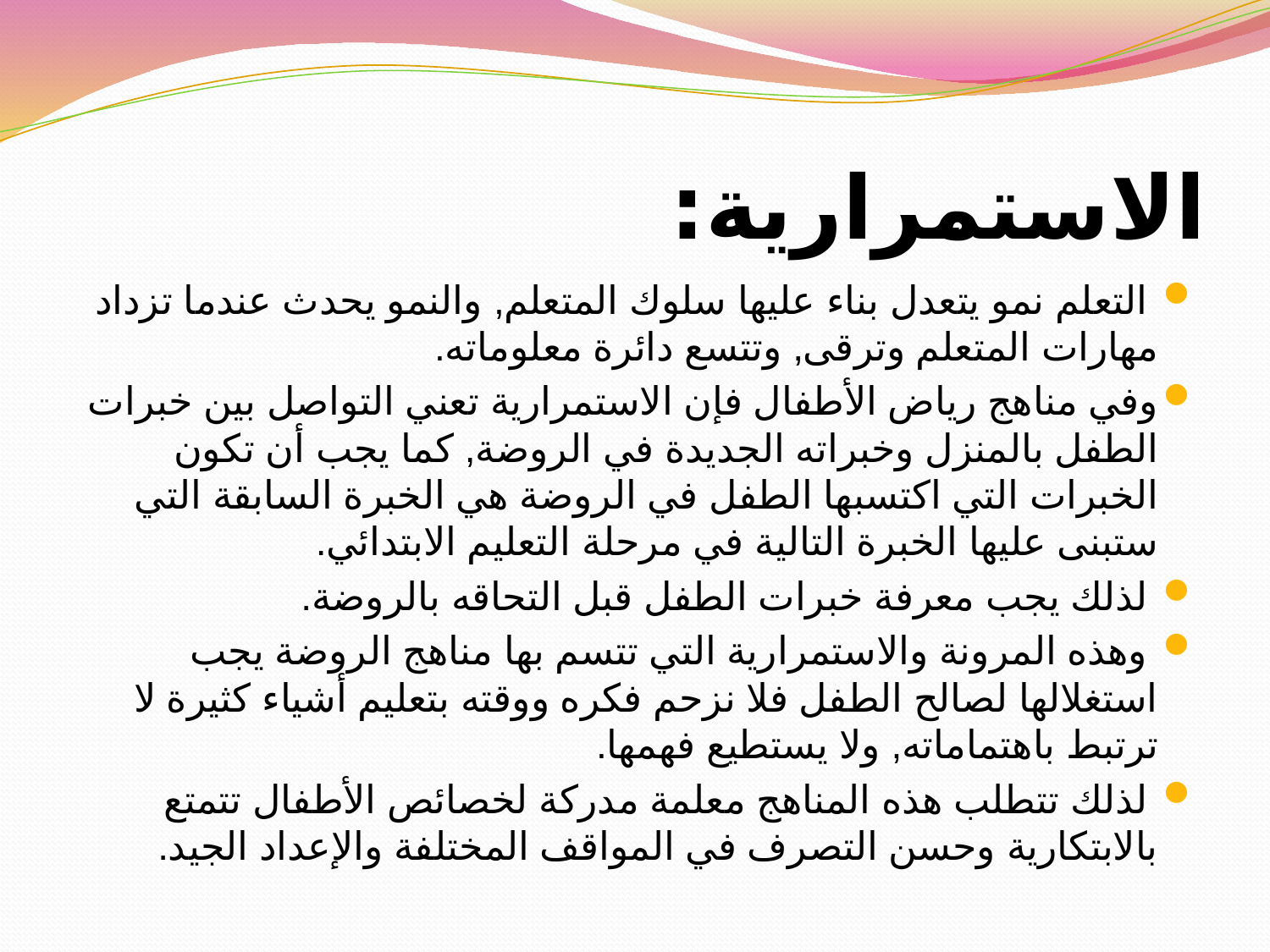

# الاستمرارية:
 التعلم نمو يتعدل بناء عليها سلوك المتعلم, والنمو يحدث عندما تزداد مهارات المتعلم وترقى, وتتسع دائرة معلوماته.
وفي مناهج رياض الأطفال فإن الاستمرارية تعني التواصل بين خبرات الطفل بالمنزل وخبراته الجديدة في الروضة, كما يجب أن تكون الخبرات التي اكتسبها الطفل في الروضة هي الخبرة السابقة التي ستبنى عليها الخبرة التالية في مرحلة التعليم الابتدائي.
 لذلك يجب معرفة خبرات الطفل قبل التحاقه بالروضة.
 وهذه المرونة والاستمرارية التي تتسم بها مناهج الروضة يجب استغلالها لصالح الطفل فلا نزحم فكره ووقته بتعليم أشياء كثيرة لا ترتبط باهتماماته, ولا يستطيع فهمها.
 لذلك تتطلب هذه المناهج معلمة مدركة لخصائص الأطفال تتمتع بالابتكارية وحسن التصرف في المواقف المختلفة والإعداد الجيد.